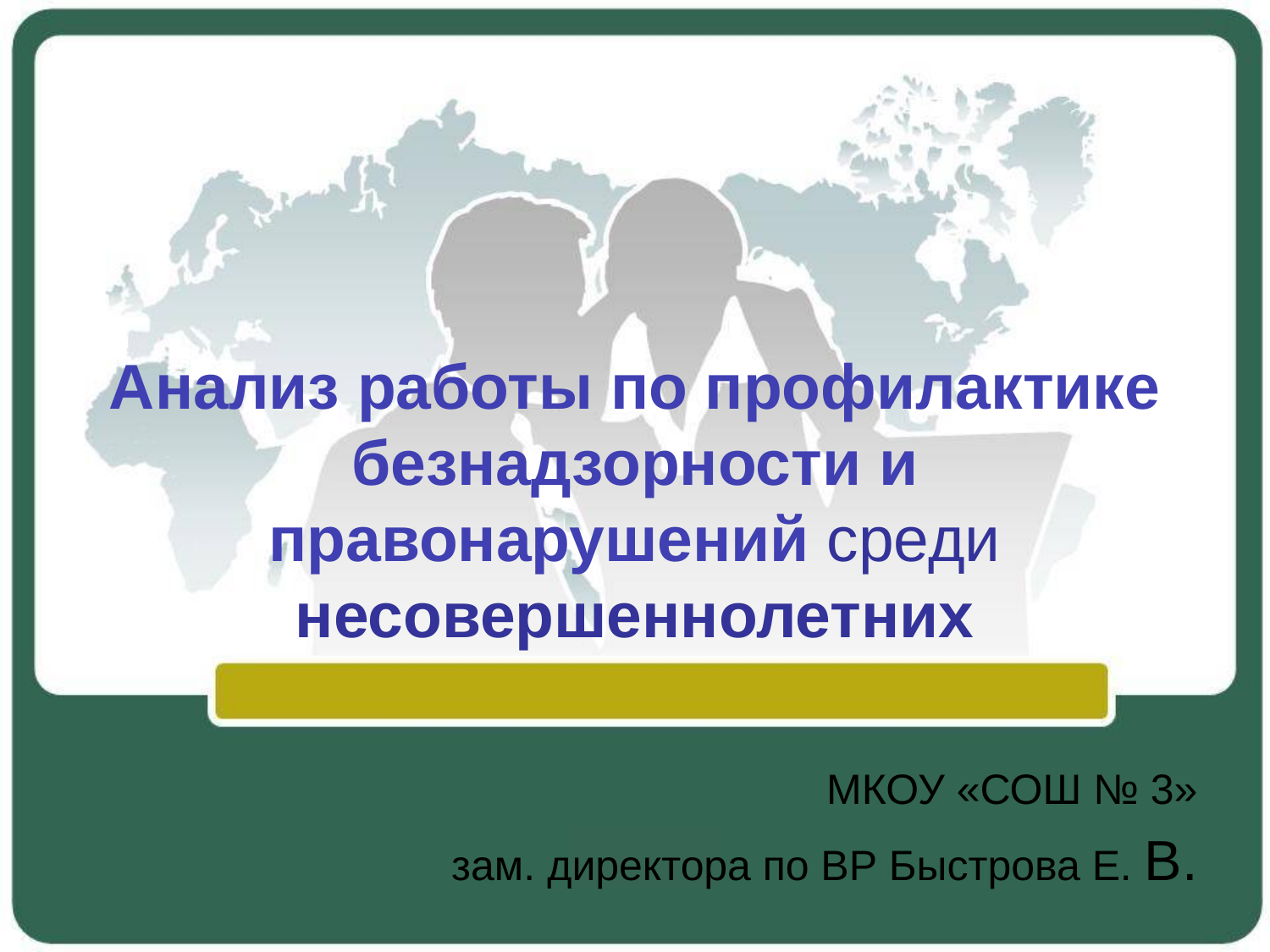

# Анализ работы по профилактике безнадзорности и правонарушений среди несовершеннолетних
МКОУ «СОШ № 3»
зам. директора по ВР Быстрова Е. В.